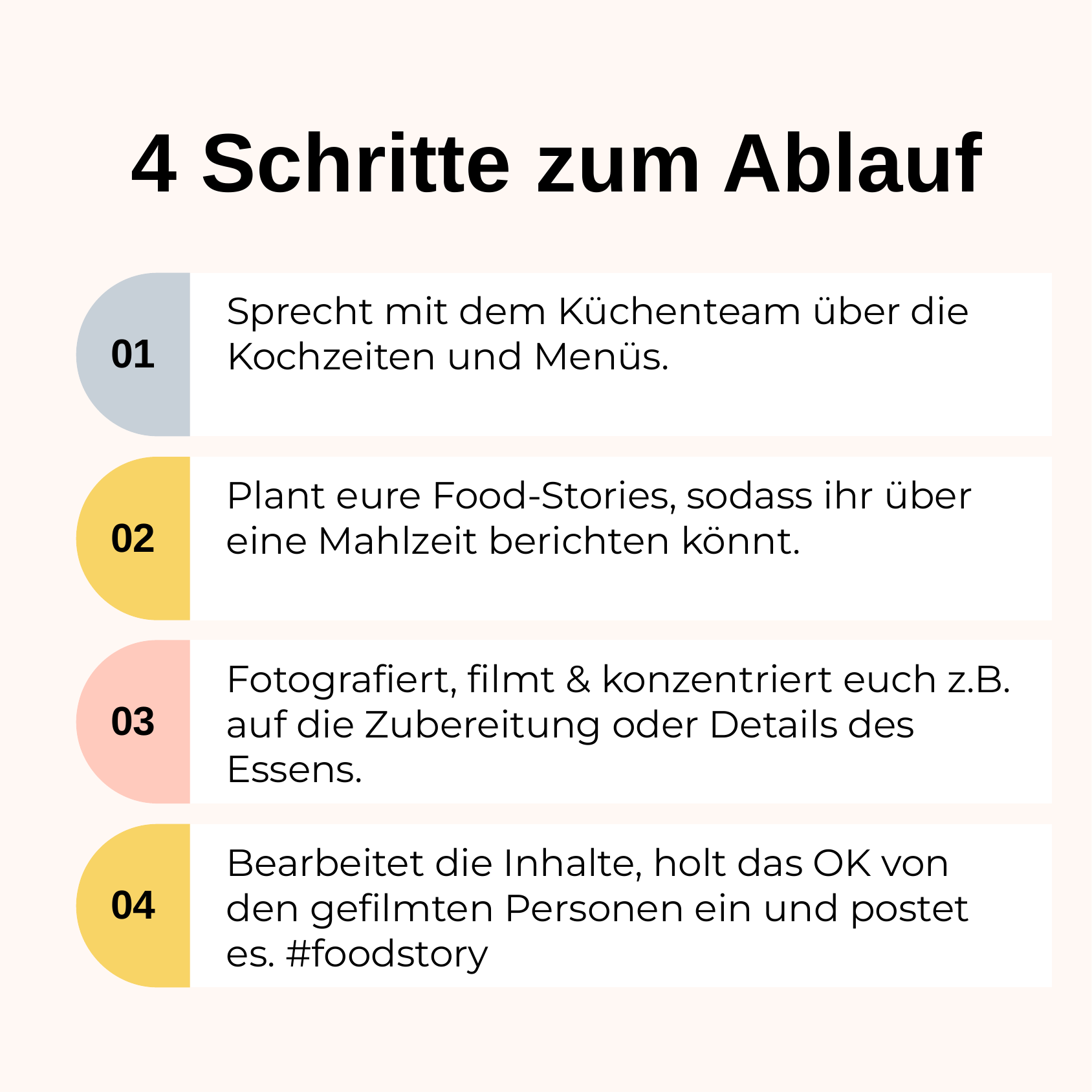

4 Schritte zum Ablauf

Sprecht mit dem Küchenteam über die Kochzeiten und Menüs.

01

Plant eure Food-Stories, sodass ihr über eine Mahlzeit berichten könnt.

02

Fotografiert, filmt & konzentriert euch z.B. auf die Zubereitung oder Details des Essens.

03

Bearbeitet die Inhalte, holt das OK von den gefilmten Personen ein und postet es. #foodstory

04